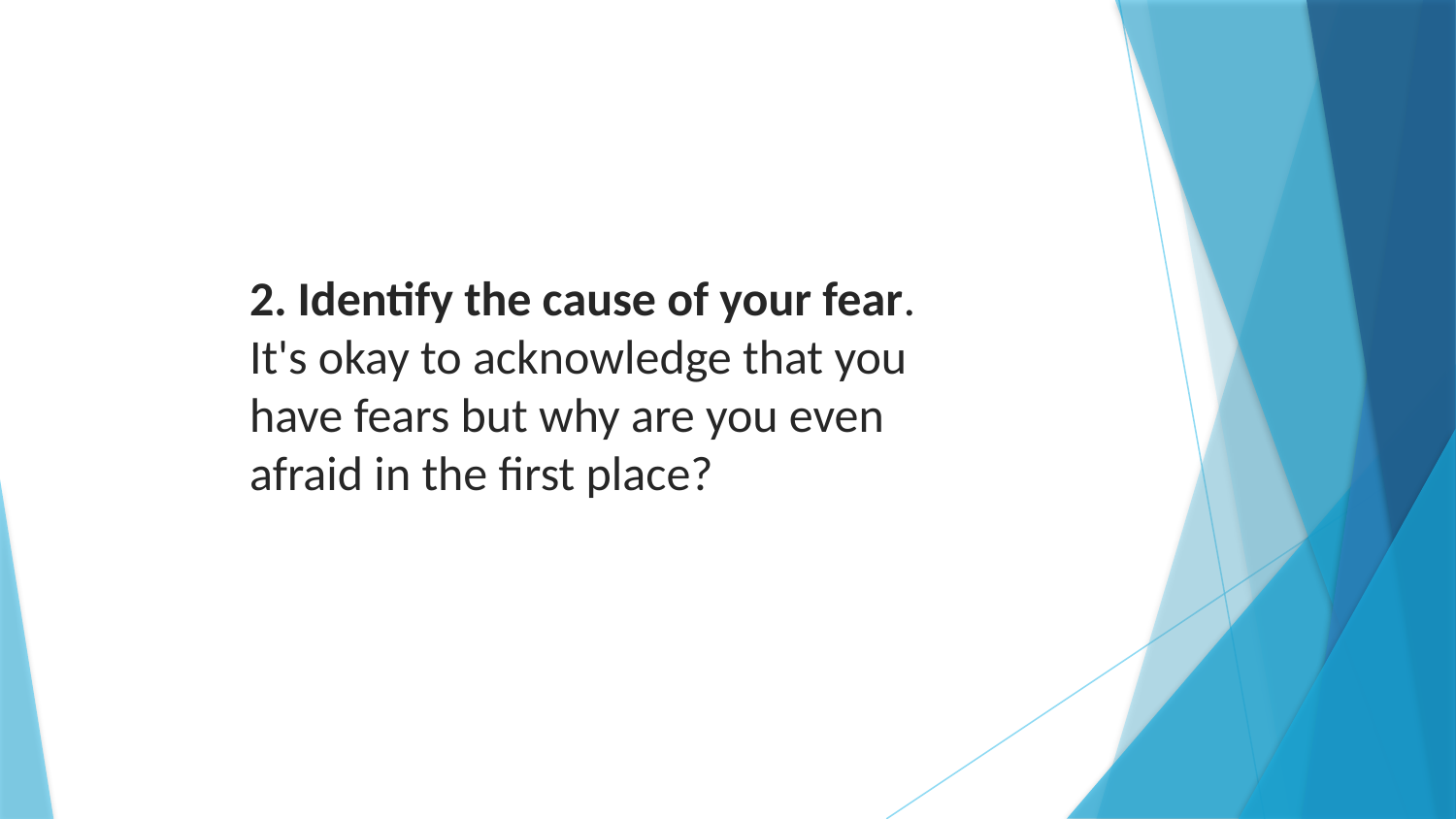

2. Identify the cause of your fear. It's okay to acknowledge that you have fears but why are you even afraid in the first place?